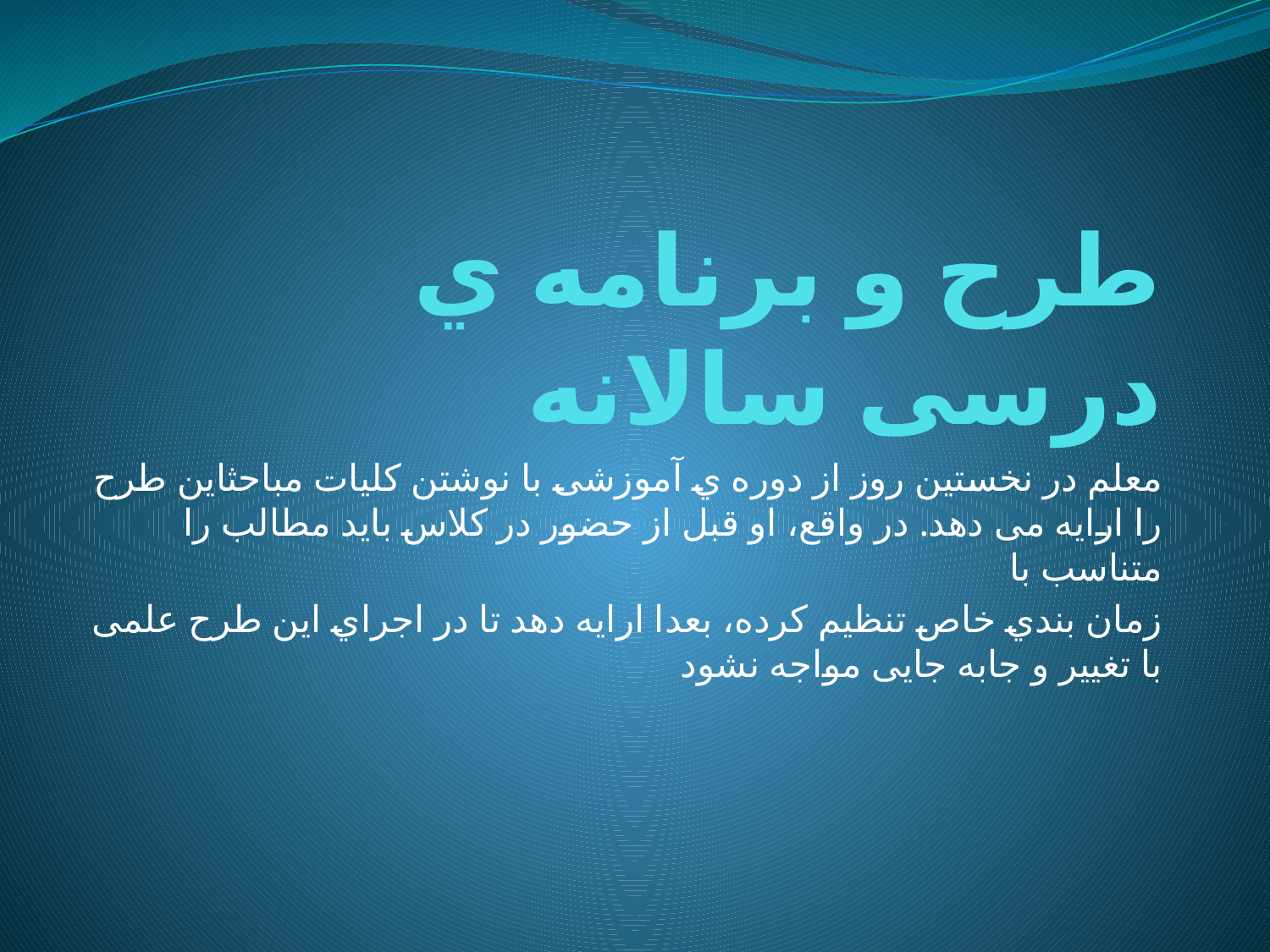

# طرح و برنامه ي درسی سالانه
معلم در نخستین روز از دوره ي آموزشی با نوشتن کلیات مباحثاین طرح را ارایه می دهد. در واقع، او قبل از حضور در کلاس باید مطالب را متناسب با
زمان بندي خاص تنظیم کرده، بعدا ارایه دهد تا در اجراي این طرح علمی با تغییر و جابه جایی مواجه نشود